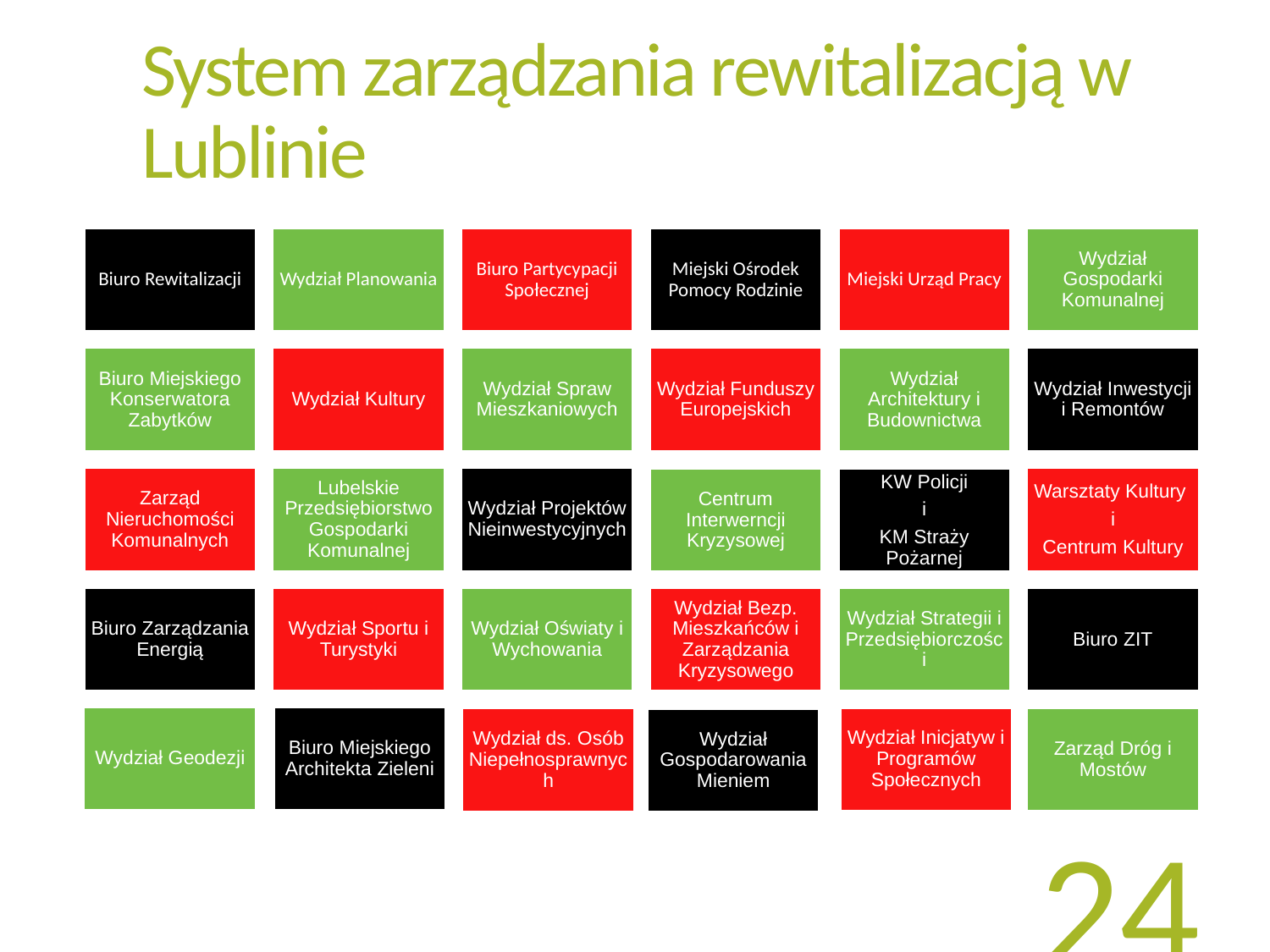

System zarządzania rewitalizacją w Lublinie
Biuro Rewitalizacji
Wydział Planowania
Biuro Partycypacji Społecznej
Miejski Ośrodek Pomocy Rodzinie
Miejski Urząd Pracy
Wydział Gospodarki Komunalnej
Biuro Miejskiego Konserwatora Zabytków
Wydział Kultury
Wydział Spraw Mieszkaniowych
Wydział Funduszy Europejskich
Wydział Architektury i Budownictwa
Wydział Inwestycji i Remontów
Zarząd Nieruchomości Komunalnych
Lubelskie Przedsiębiorstwo Gospodarki Komunalnej
Wydział Projektów Nieinwestycyjnych
Centrum Interwerncji Kryzysowej
KW Policji
i
KM Straży Pożarnej
Warsztaty Kultury
i
Centrum Kultury
Biuro Zarządzania Energią
Wydział Sportu i Turystyki
Wydział Oświaty i Wychowania
Wydział Bezp. Mieszkańców i Zarządzania Kryzysowego
Wydział Strategii i Przedsiębiorczości
Biuro ZIT
Wydział ds. Osób Niepełnosprawnych
Wydział Geodezji
Wydział Gospodarowania Mieniem
Wydział Inicjatyw i Programów Społecznych
Biuro Miejskiego Architekta Zieleni
Zarząd Dróg i Mostów
24